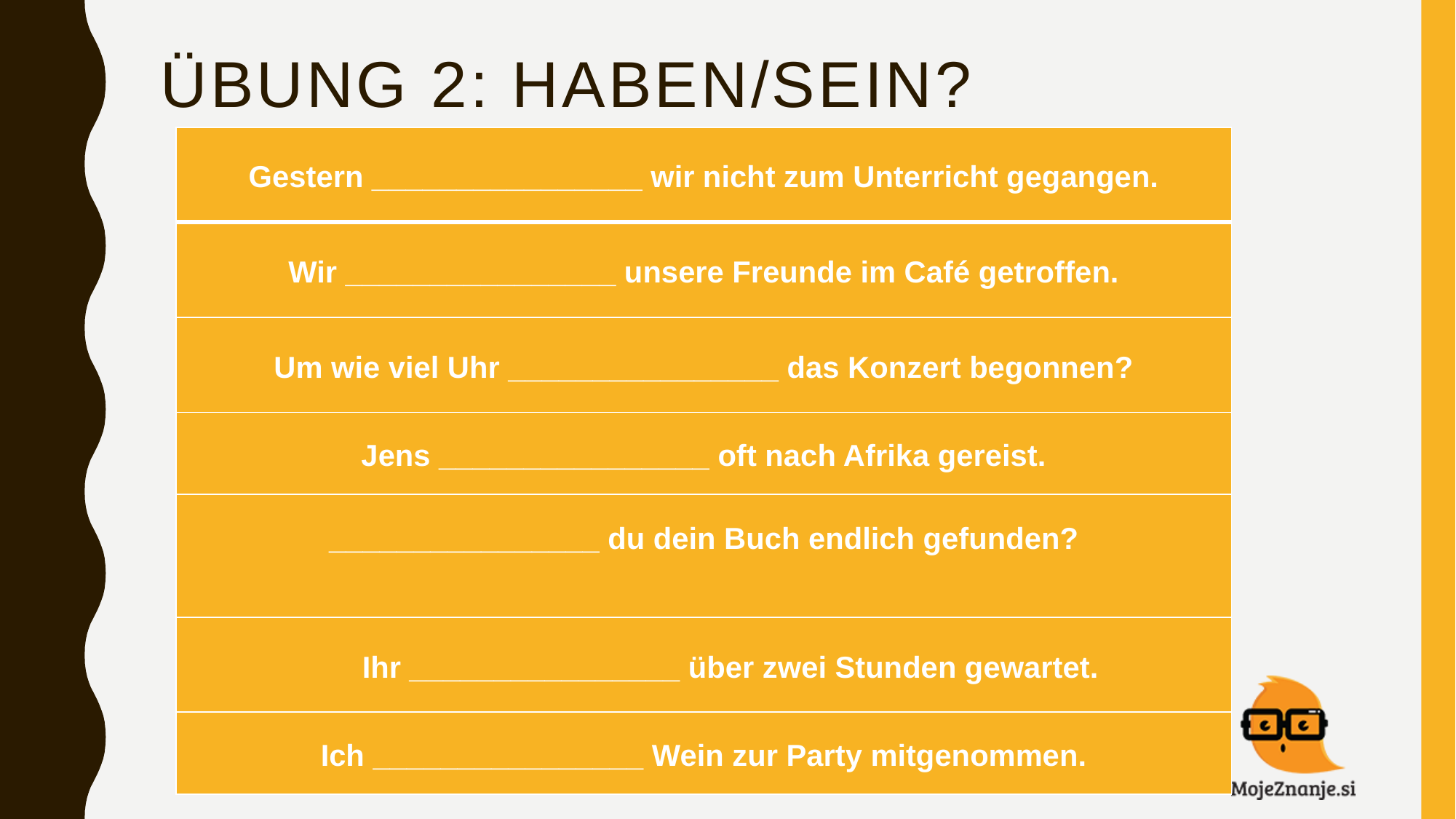

# Übung 2: haben/SEIN?
| Gestern \_\_\_\_\_\_\_\_\_\_\_\_\_\_\_\_ wir nicht zum Unterricht gegangen. |
| --- |
| Wir \_\_\_\_\_\_\_\_\_\_\_\_\_\_\_\_ unsere Freunde im Café getroffen. |
| Um wie viel Uhr \_\_\_\_\_\_\_\_\_\_\_\_\_\_\_\_ das Konzert begonnen? |
| Jens \_\_\_\_\_\_\_\_\_\_\_\_\_\_\_\_ oft nach Afrika gereist. |
| \_\_\_\_\_\_\_\_\_\_\_\_\_\_\_\_ du dein Buch endlich gefunden? |
| Ihr \_\_\_\_\_\_\_\_\_\_\_\_\_\_\_\_ über zwei Stunden gewartet. |
| Ich \_\_\_\_\_\_\_\_\_\_\_\_\_\_\_\_ Wein zur Party mitgenommen. |